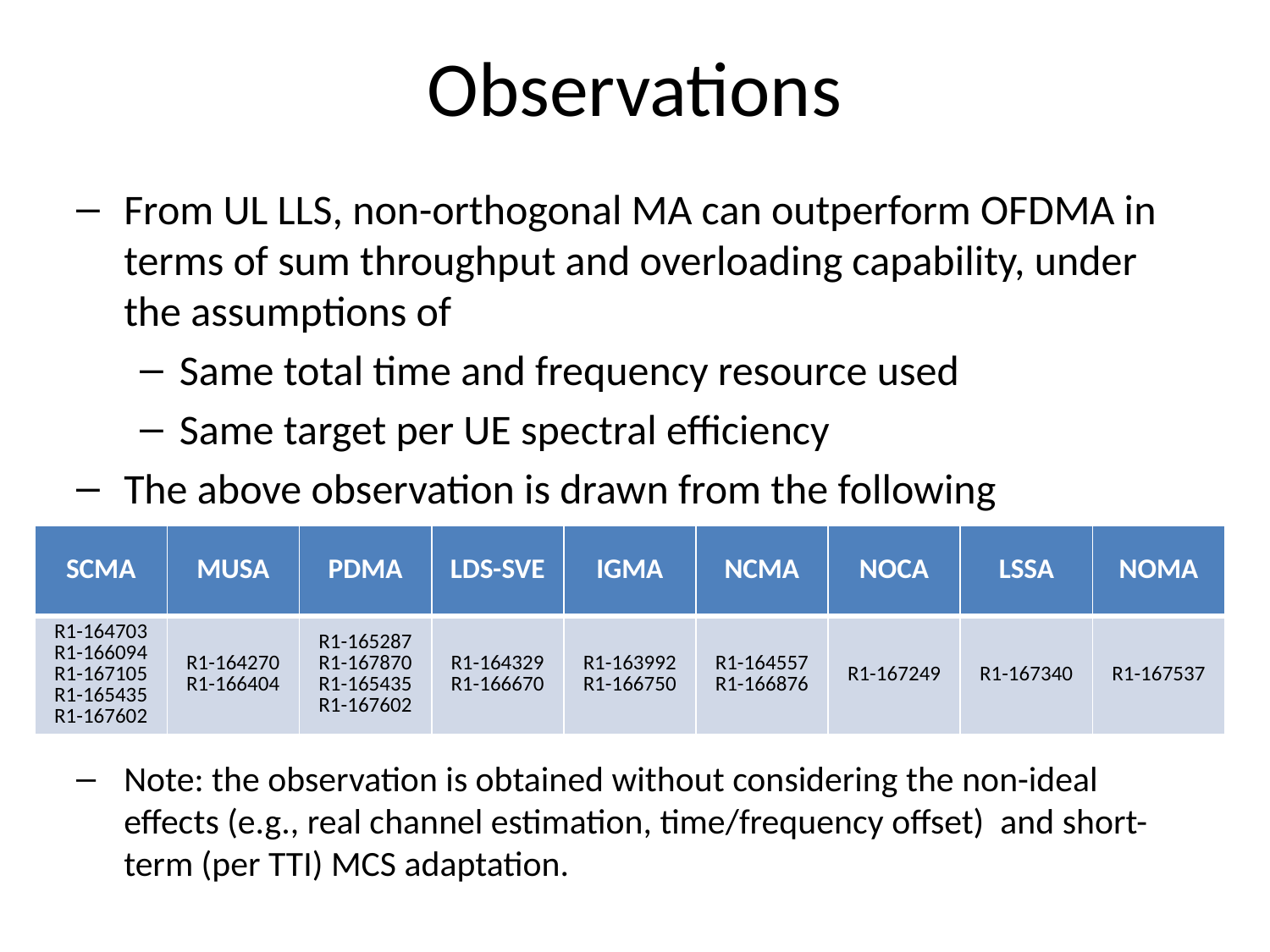

# Observations
From UL LLS, non-orthogonal MA can outperform OFDMA in terms of sum throughput and overloading capability, under the assumptions of
Same total time and frequency resource used
Same target per UE spectral efficiency
The above observation is drawn from the following

Note: the observation is obtained without considering the non-ideal effects (e.g., real channel estimation, time/frequency offset)  and short-term (per TTI) MCS adaptation.

| SCMA | MUSA | PDMA | LDS-SVE | IGMA | NCMA | NOCA | LSSA | NOMA |
| --- | --- | --- | --- | --- | --- | --- | --- | --- |
| R1-164703 R1-166094 R1-167105 R1-165435 R1-167602 | R1-164270 R1-166404 | R1-165287 R1-167870 R1-165435 R1-167602 | R1-164329 R1-166670 | R1-163992 R1-166750 | R1-164557 R1-166876 | R1-167249 | R1-167340 | R1-167537 |